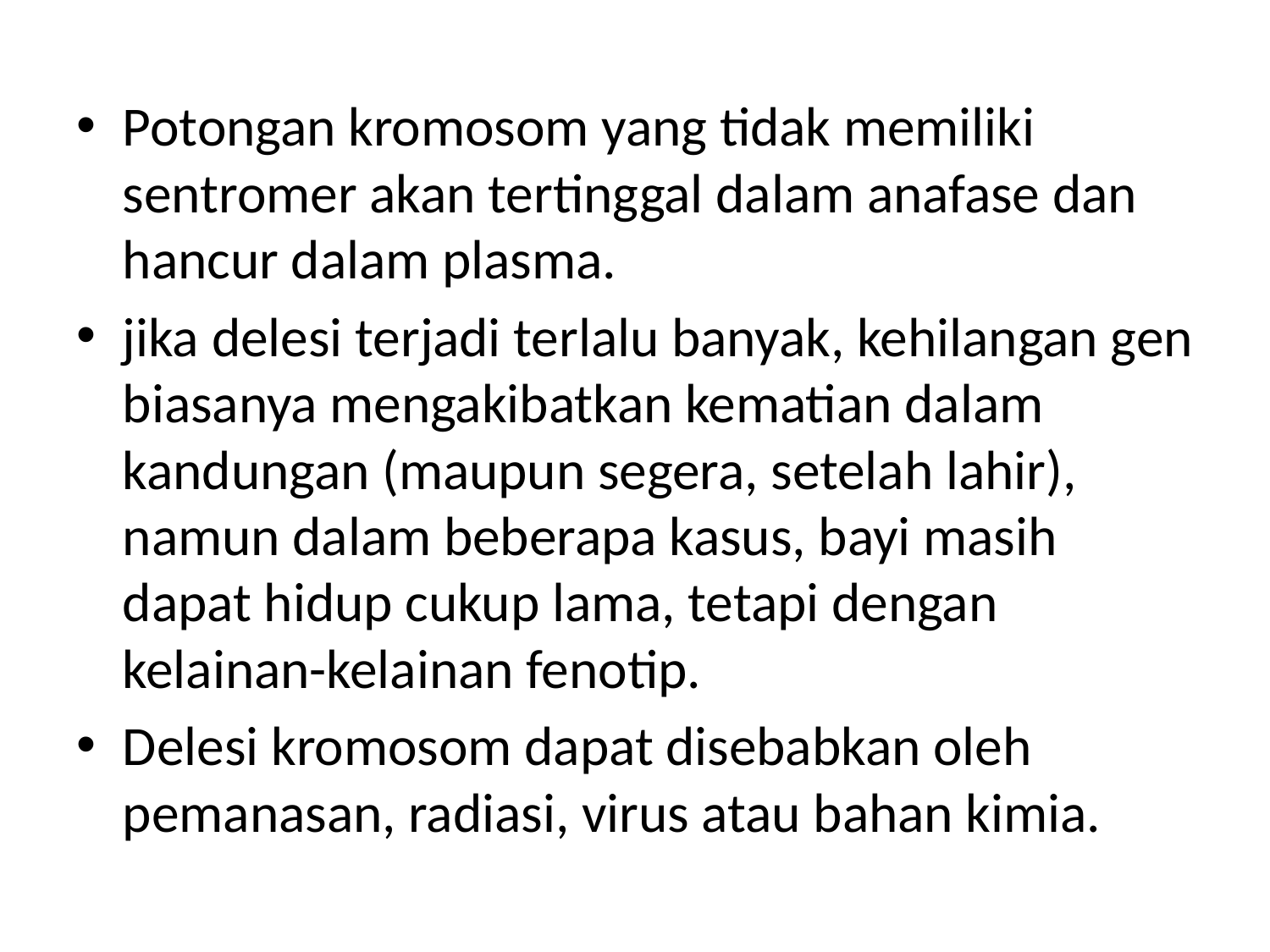

Potongan kromosom yang tidak memiliki sentromer akan tertinggal dalam anafase dan hancur dalam plasma.
jika delesi terjadi terlalu banyak, kehilangan gen biasanya mengakibatkan kematian dalam kandungan (maupun segera, setelah lahir), namun dalam beberapa kasus, bayi masih dapat hidup cukup lama, tetapi dengan kelainan-kelainan fenotip.
Delesi kromosom dapat disebabkan oleh pemanasan, radiasi, virus atau bahan kimia.